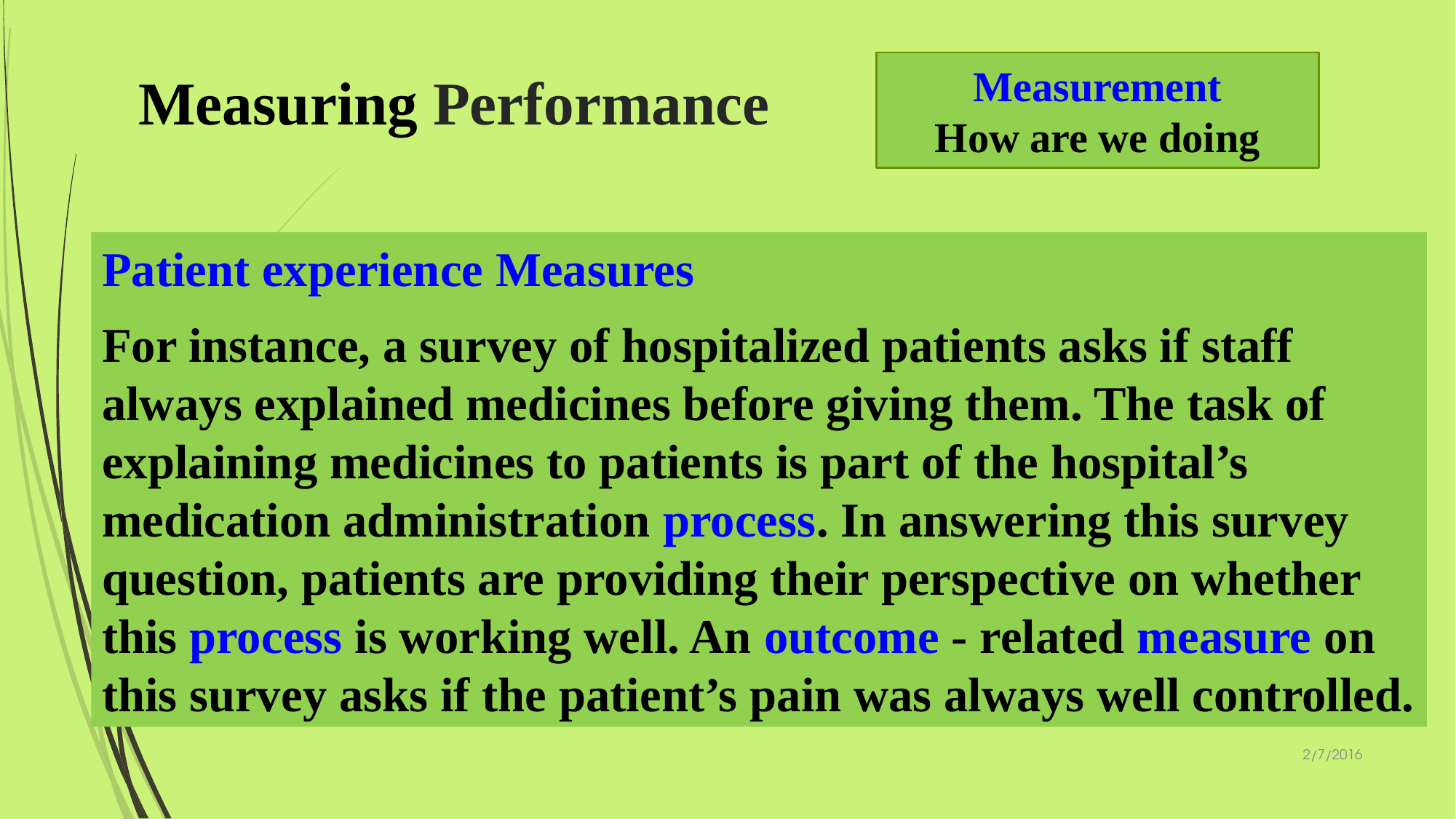

# Measuring Performance
Measurement
How are we doing

Patient experience Measures
For instance, a survey of hospitalized patients asks if staff always explained medicines before giving them. The task of explaining medicines to patients is part of the hospital’s medication administration process. In answering this survey question, patients are providing their perspective on whether this process is working well. An outcome - related measure on this survey asks if the patient’s pain was always well controlled.
2/7/2016
Mohammed Alnaif Ph.D.